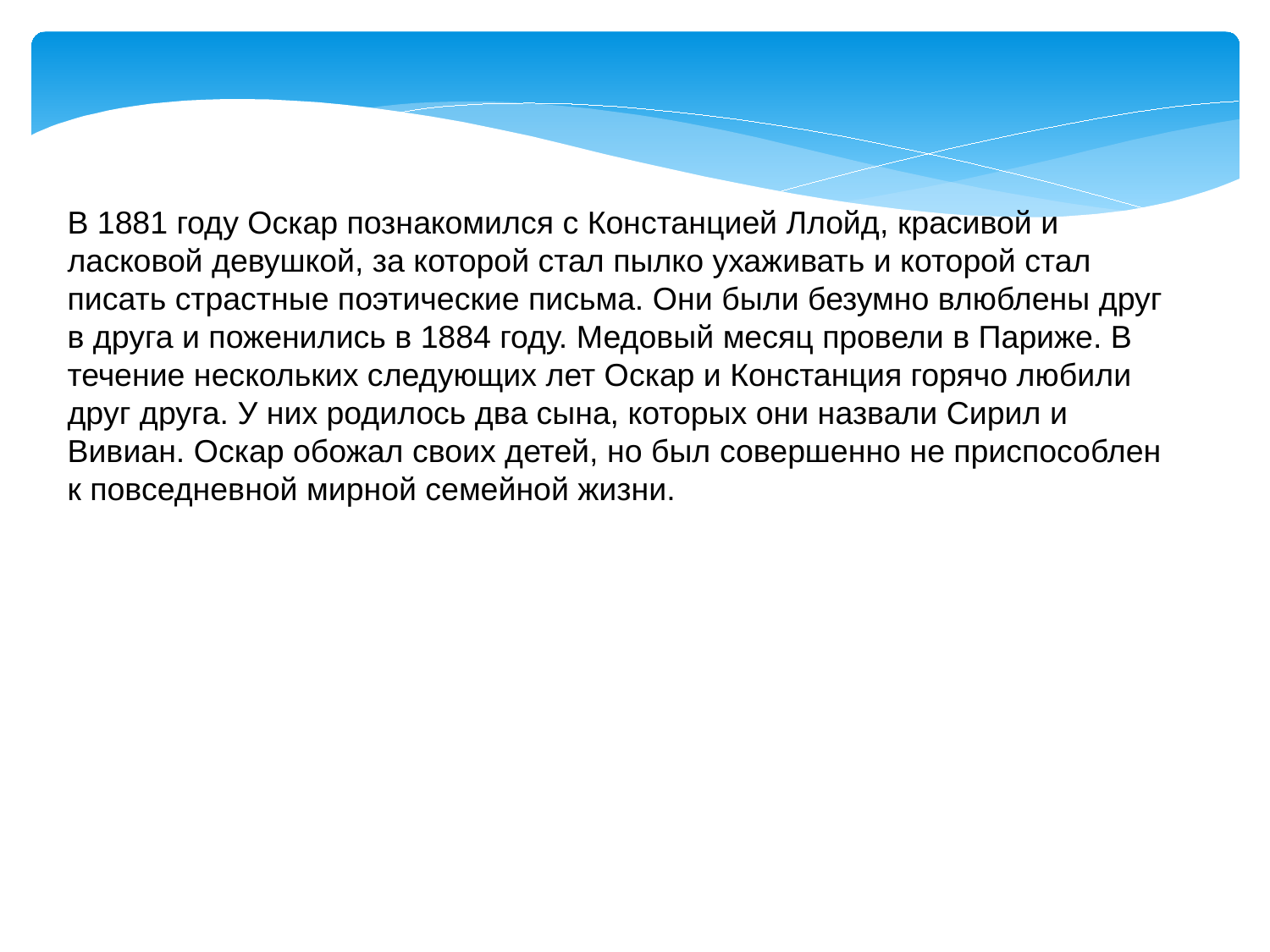

В 1881 году Оскар познакомился с Констанцией Ллойд, красивой и ласковой девушкой, за которой стал пылко ухаживать и которой стал писать страстные поэтические письма. Они были безумно влюблены друг в друга и поженились в 1884 году. Медовый месяц провели в Париже. В течение нескольких следующих лет Оскар и Констанция горячо любили друг друга. У них родилось два сына, которых они назвали Сирил и Вивиан. Оскар обожал своих детей, но был совершенно не приспособлен к повседневной мирной семейной жизни.